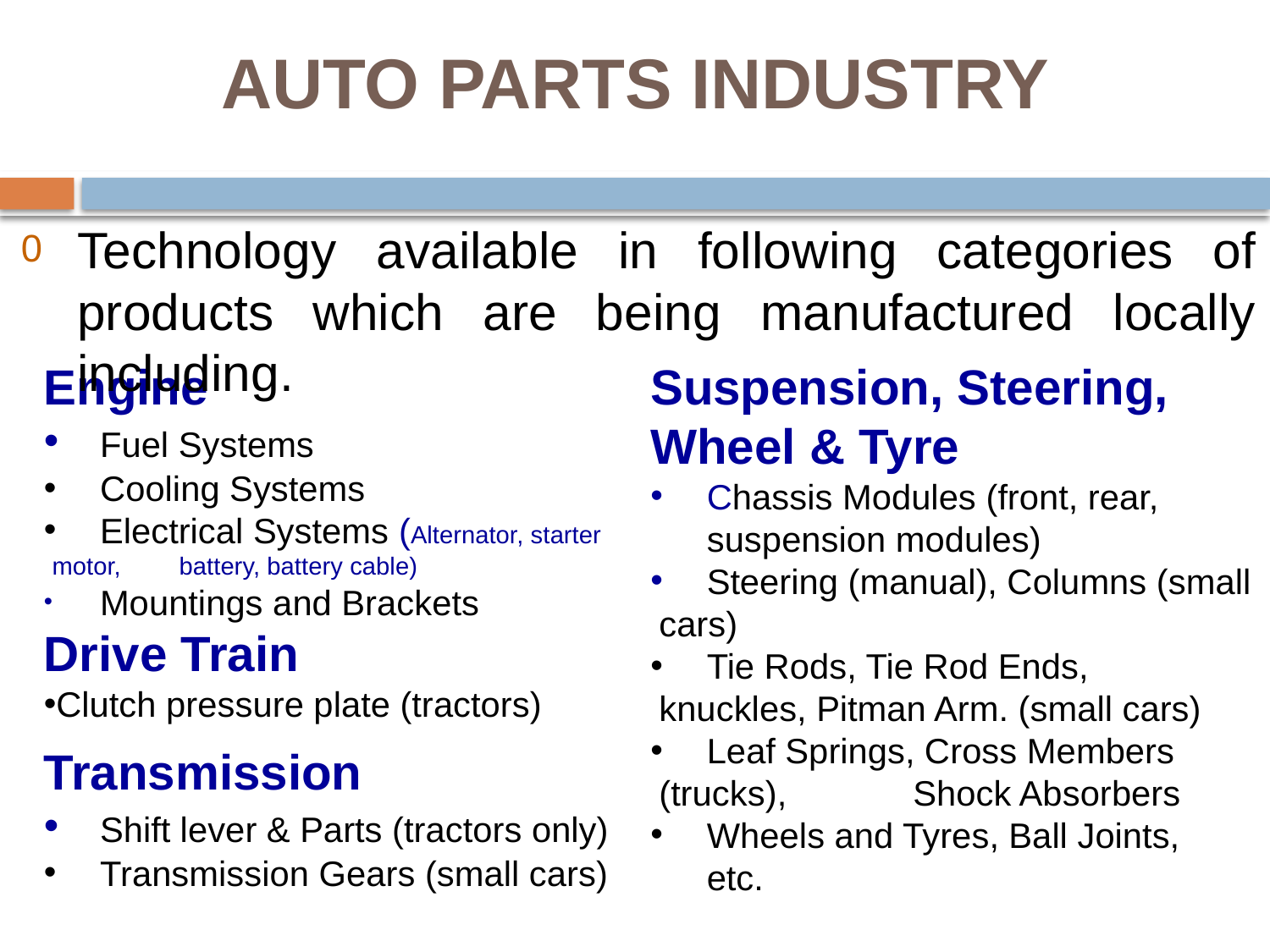

AUTO PARTS INDUSTRY
Technology available in following categories of products which are being manufactured locally including.
Engine
	Fuel Systems
	Cooling Systems
	Electrical Systems (Alternator, starter motor, 	battery, battery cable)
	Mountings and Brackets
Drive Train
Clutch pressure plate (tractors)

Transmission
	Shift lever & Parts (tractors only)
	Transmission Gears (small cars)
Suspension, Steering, Wheel & Tyre
	Chassis Modules (front, rear, 	suspension modules)
	Steering (manual), Columns (small cars)
	Tie Rods, Tie Rod Ends, 	knuckles, Pitman Arm. (small cars)
	Leaf Springs, Cross Members (trucks),	Shock Absorbers
	Wheels and Tyres, Ball Joints, 	etc.